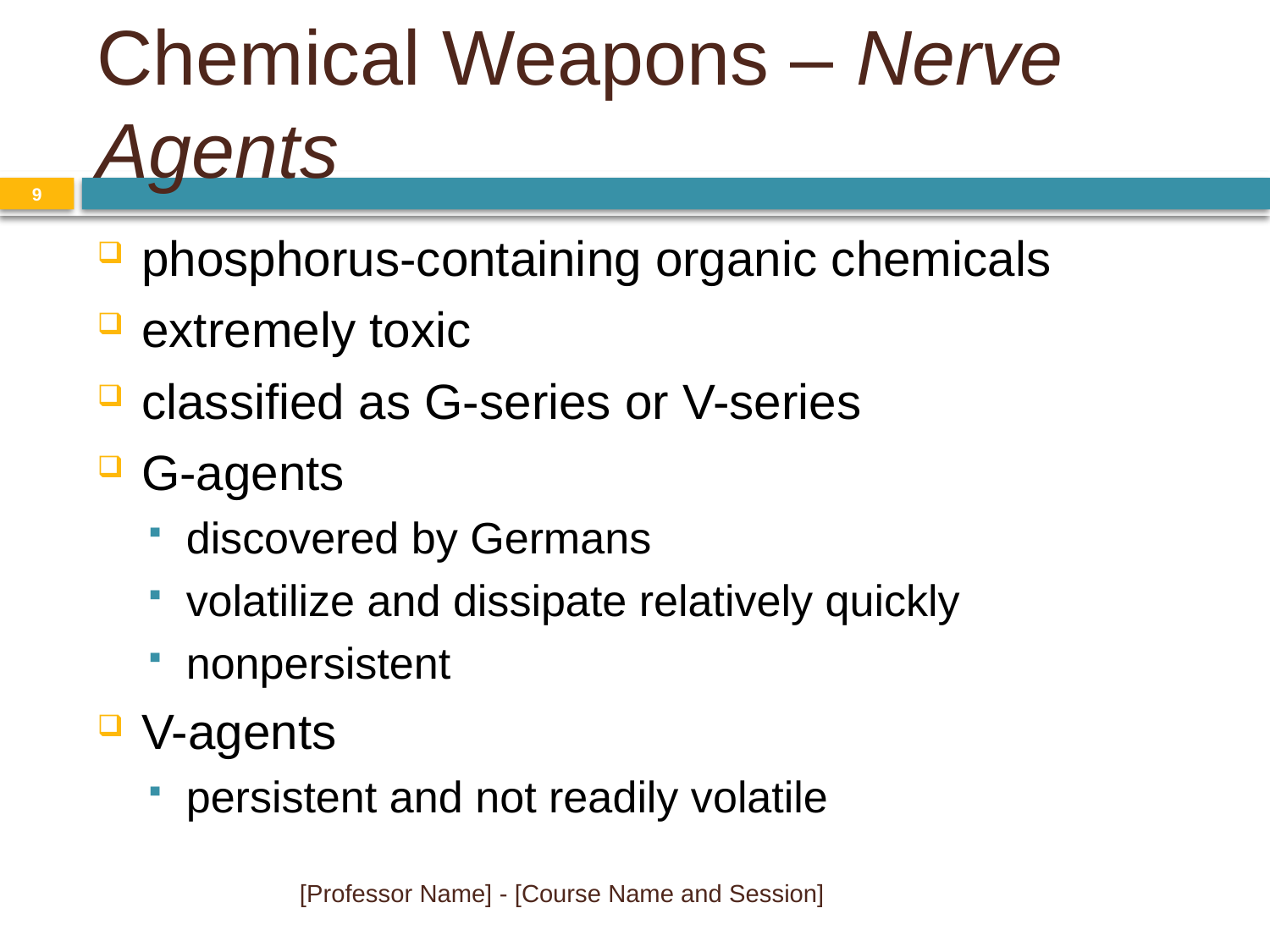

# Chemical Weapons – Nerve Agents
9
phosphorus-containing organic chemicals
extremely toxic
classified as G-series or V-series
G-agents
discovered by Germans
volatilize and dissipate relatively quickly
nonpersistent
V-agents
persistent and not readily volatile
[Professor Name] - [Course Name and Session]